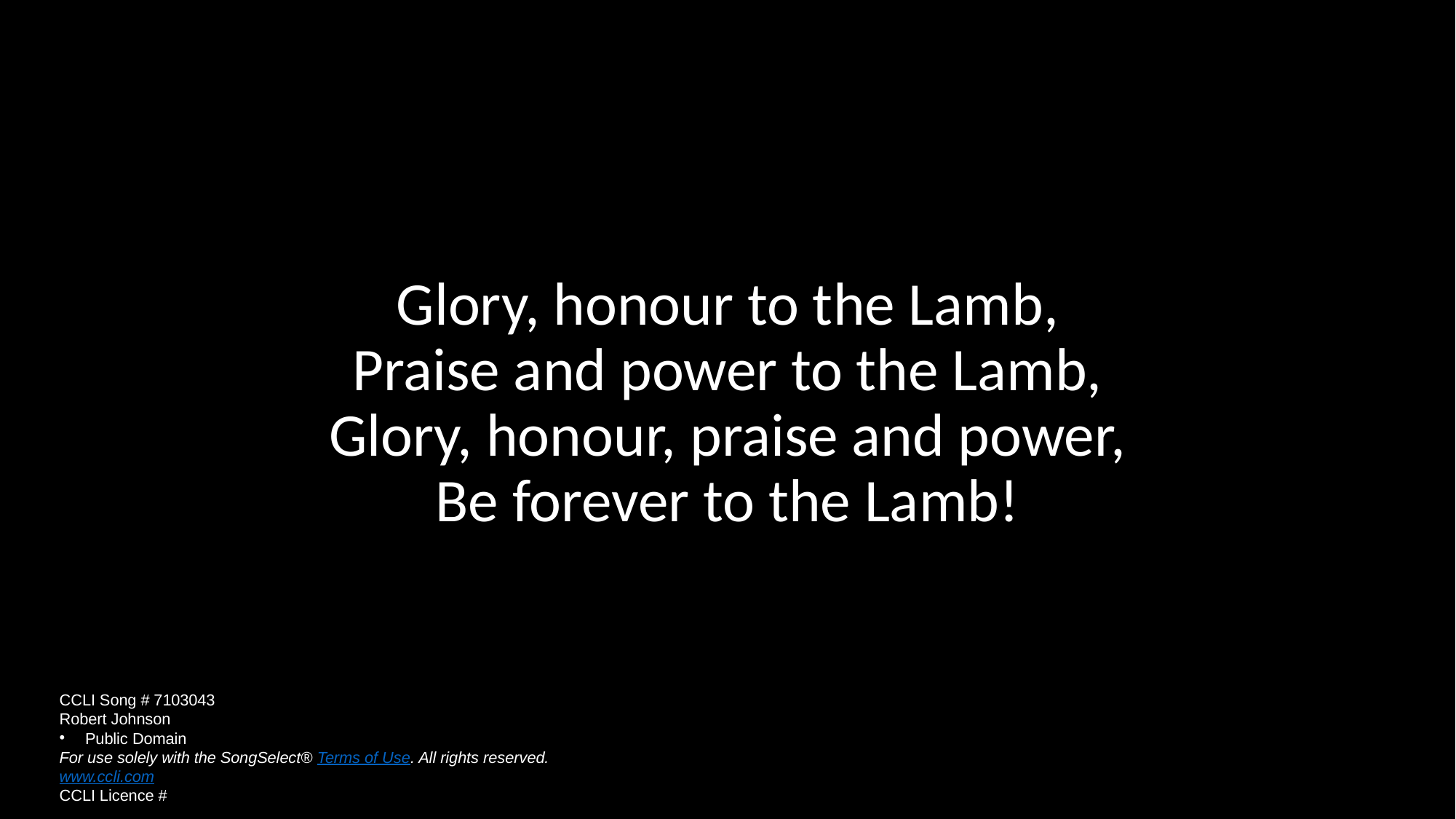

Glory, honour to the Lamb,
Praise and power to the Lamb,
Glory, honour, praise and power,
Be forever to the Lamb!
CCLI Song # 7103043
Robert Johnson
Public Domain
For use solely with the SongSelect® Terms of Use. All rights reserved. www.ccli.com
CCLI Licence #